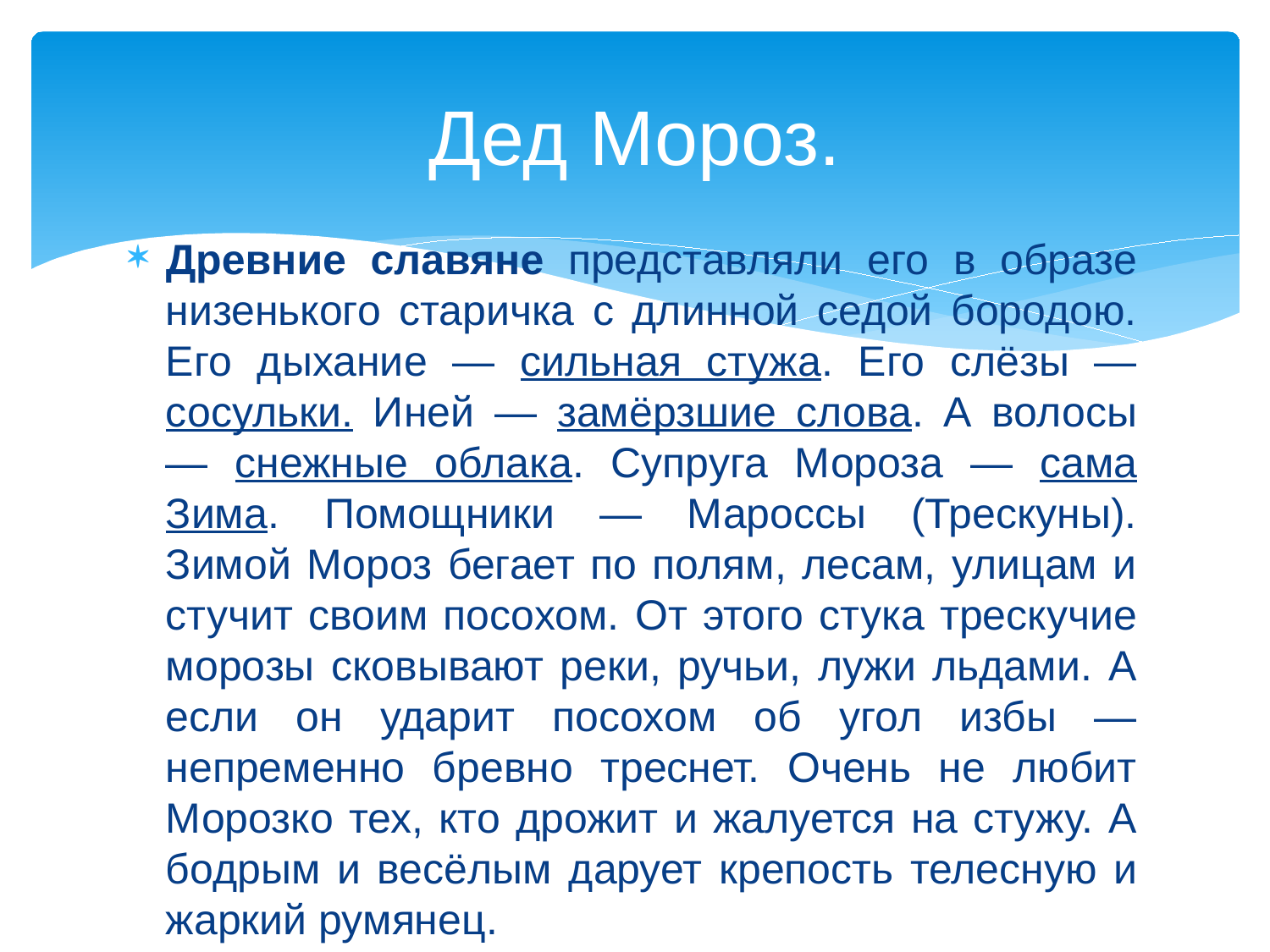

# Дед Мороз.
Древние славяне представляли его в образе низенького старичка с длинной седой бородою. Его дыхание — сильная стужа. Его слёзы — сосульки. Иней — замёрзшие слова. А волосы — снежные облака. Супруга Мороза — сама Зима. Помощники — Мароссы (Трескуны). Зимой Мороз бегает по полям, лесам, улицам и стучит своим посохом. От этого стука трескучие морозы сковывают реки, ручьи, лужи льдами. А если он ударит посохом об угол избы — непременно бревно треснет. Очень не любит Морозко тех, кто дрожит и жалуется на стужу. А бодрым и весёлым дарует крепость телесную и жаркий румянец.